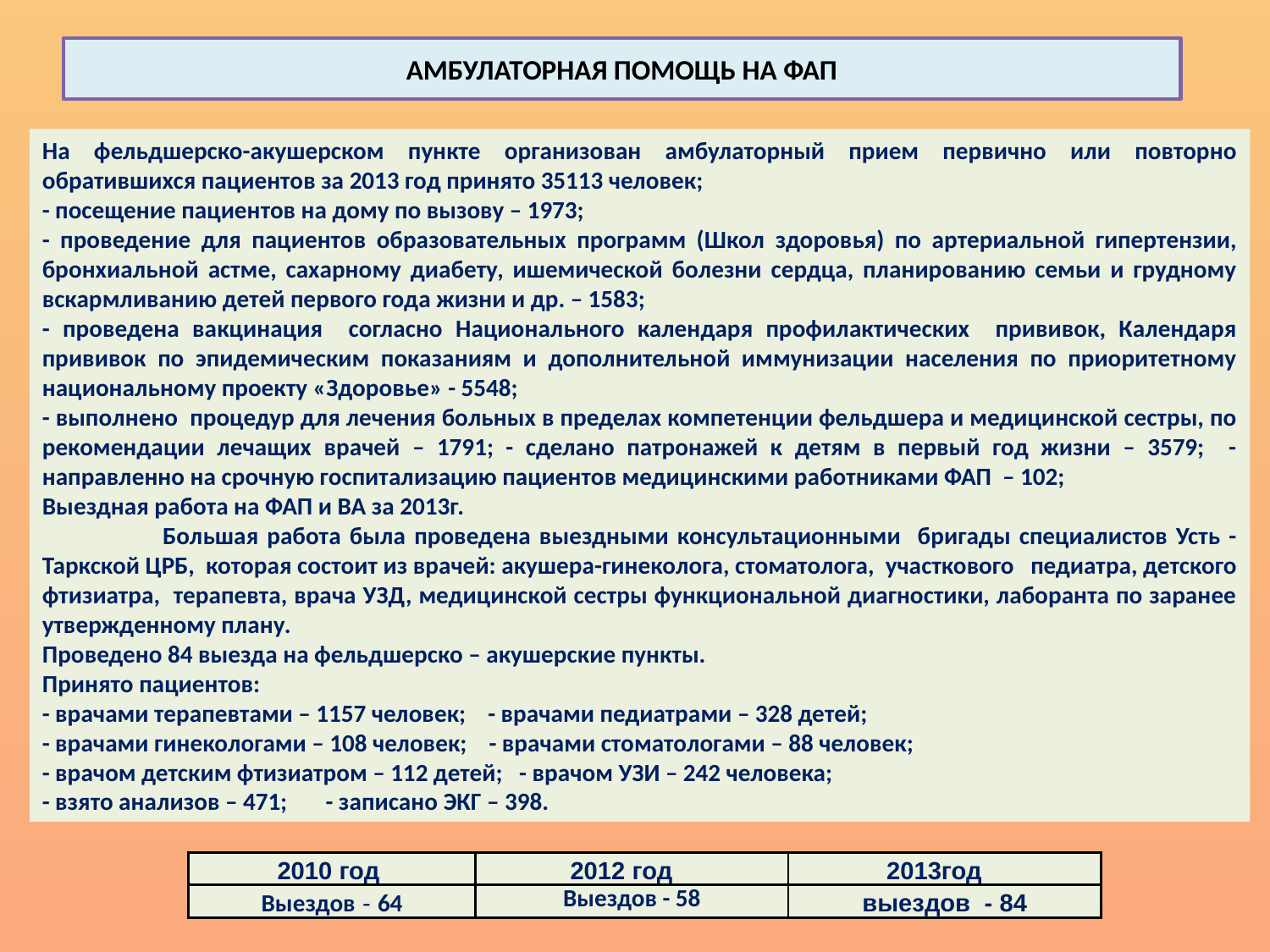

# АМБУЛАТОРНАЯ ПОМОЩЬ НА ФАП
На фельдшерско-акушерском пункте организован амбулаторный прием первично или повторно обратившихся пациентов за 2013 год принято 35113 человек;
- посещение пациентов на дому по вызову – 1973;
- проведение для пациентов образовательных программ (Школ здоровья) по артериальной гипертензии, бронхиальной астме, сахарному диабету, ишемической болезни сердца, планированию семьи и грудному вскармливанию детей первого года жизни и др. – 1583;
- проведена вакцинация  согласно Национального календаря профилактических  прививок, Календаря прививок по эпидемическим показаниям и дополнительной иммунизации населения по приоритетному национальному проекту «Здоровье» - 5548;
- выполнено  процедур для лечения больных в пределах компетенции фельдшера и медицинской сестры, по рекомендации лечащих врачей – 1791; - сделано патронажей к детям в первый год жизни – 3579;  - направленно на срочную госпитализацию пациентов медицинскими работниками ФАП  – 102;
Выездная работа на ФАП и ВА за 2013г.
              Большая работа была проведена выездными консультационными  бригады специалистов Усть - Таркской ЦРБ,  которая состоит из врачей: акушера-гинеколога, стоматолога,  участкового   педиатра, детского фтизиатра,  терапевта, врача УЗД, медицинской сестры функциональной диагностики, лаборанта по заранее утвержденному плану.
Проведено 84 выезда на фельдшерско – акушерские пункты.
Принято пациентов:
- врачами терапевтами – 1157 человек;    - врачами педиатрами – 328 детей;
- врачами гинекологами – 108 человек;    - врачами стоматологами – 88 человек;
- врачом детским фтизиатром – 112 детей;   - врачом УЗИ – 242 человека;
- взято анализов – 471;       - записано ЭКГ – 398.
| 2010 год | 2012 год | 2013год |
| --- | --- | --- |
| Выездов - 64 | Выездов - 58 | выездов - 84 |